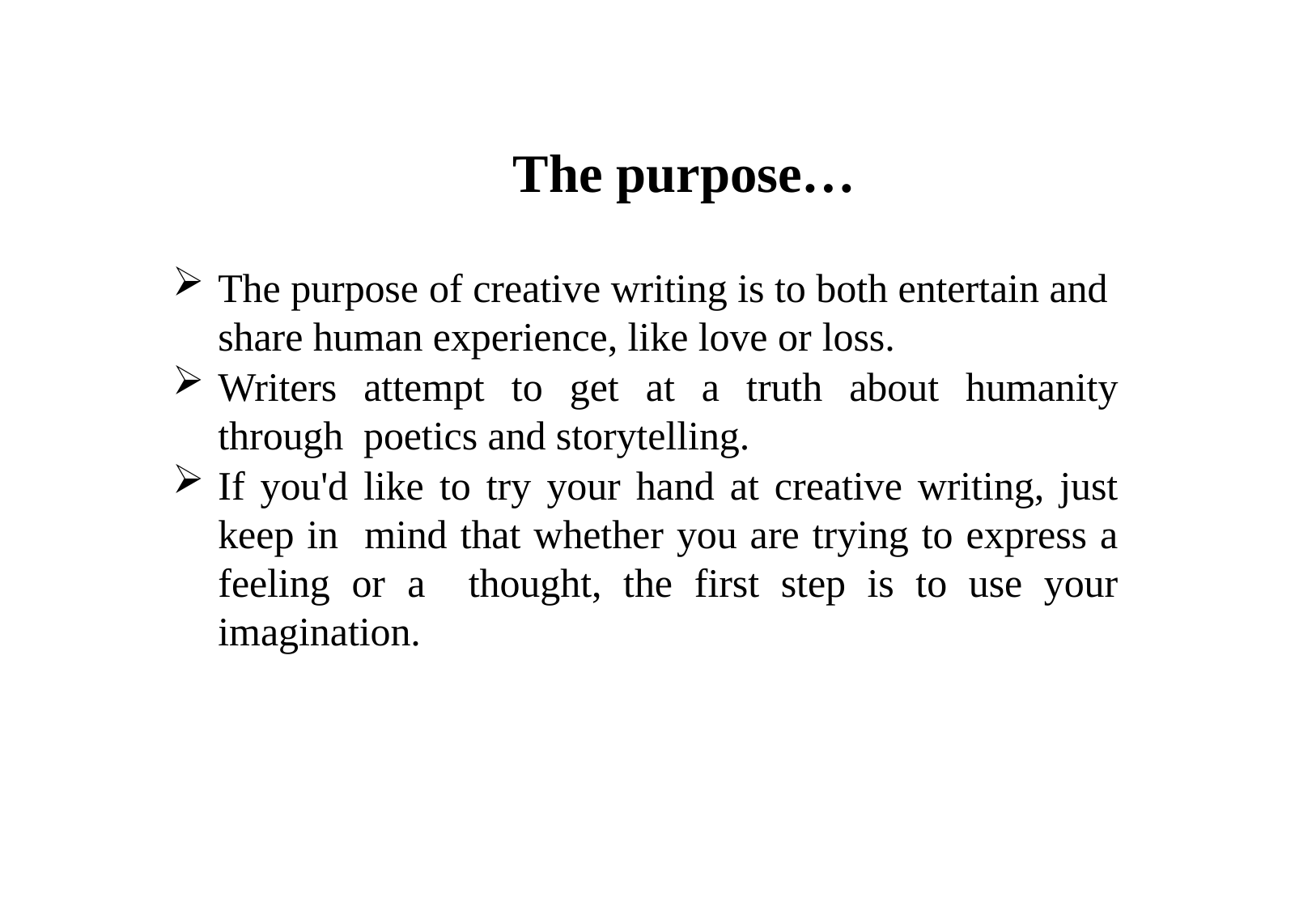

# The purpose…
The purpose of creative writing is to both entertain and  share human experience, like love or loss.
Writers attempt to get at a truth about humanity through  poetics and storytelling.
If you'd like to try your hand at creative writing, just keep in  mind that whether you are trying to express a feeling or a  thought, the first step is to use your imagination.